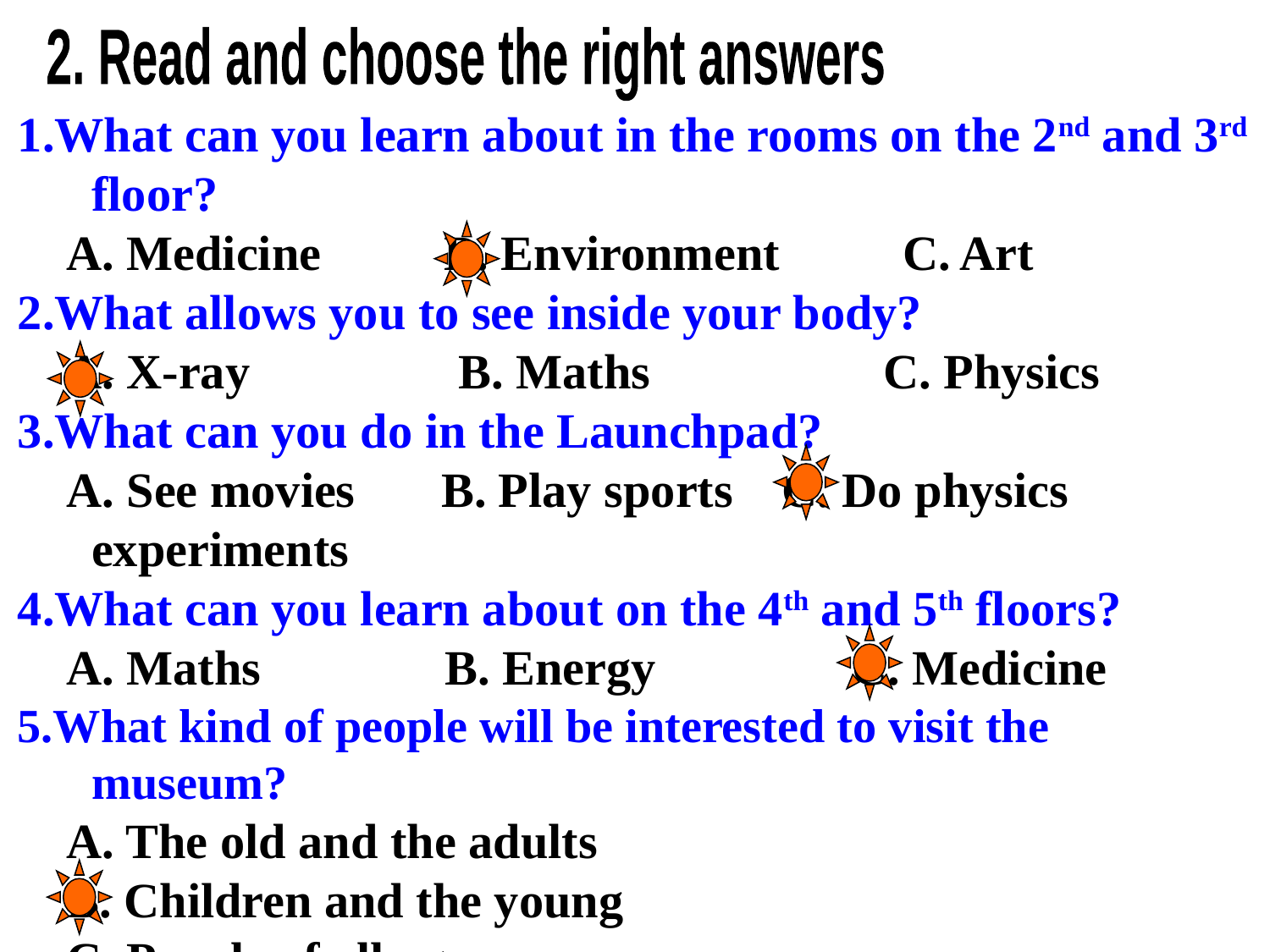

2. Read and choose the right answers
1.What can you learn about in the rooms on the 2nd and 3rd floor?
    A. Medicine          B. Environment          C. Art
2.What allows you to see inside your body?
    A. X-ray                 B. Maths                   C. Physics
3.What can you do in the Launchpad?
    A. See movies       B. Play sports    C. Do physics experiments
4.What can you learn about on the 4th and 5th floors?
    A. Maths               B. Energy                C. Medicine
5.What kind of people will be interested to visit the museum?
    A. The old and the adults
    B. Children and the young
    C. People of all ages